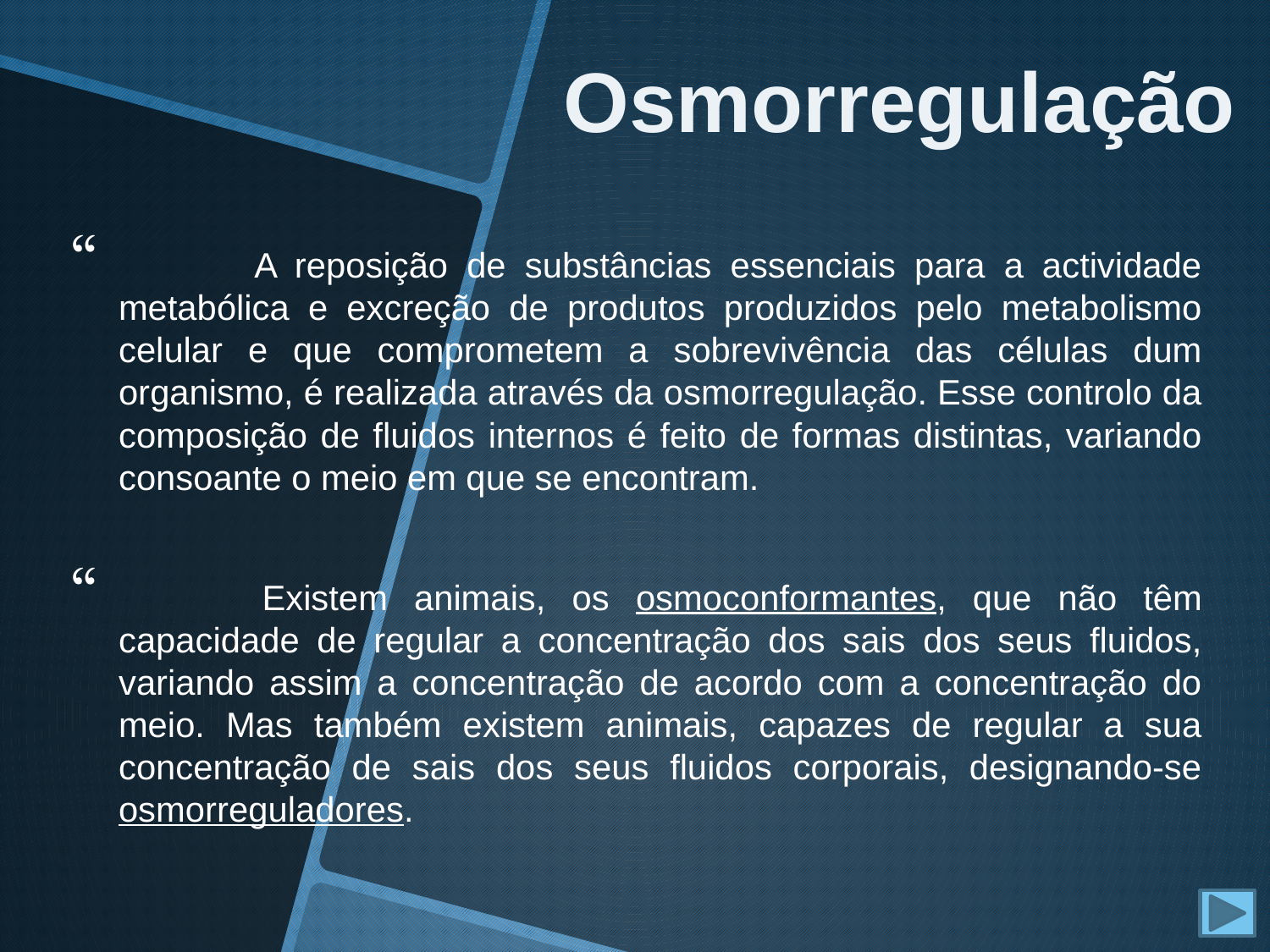

# Osmorregulação
 	A reposição de substâncias essenciais para a actividade metabólica e excreção de produtos produzidos pelo metabolismo celular e que comprometem a sobrevivência das células dum organismo, é realizada através da osmorregulação. Esse controlo da composição de fluidos internos é feito de formas distintas, variando consoante o meio em que se encontram.

 	Existem animais, os osmoconformantes, que não têm capacidade de regular a concentração dos sais dos seus fluidos, variando assim a concentração de acordo com a concentração do meio. Mas também existem animais, capazes de regular a sua concentração de sais dos seus fluidos corporais, designando-se osmorreguladores.